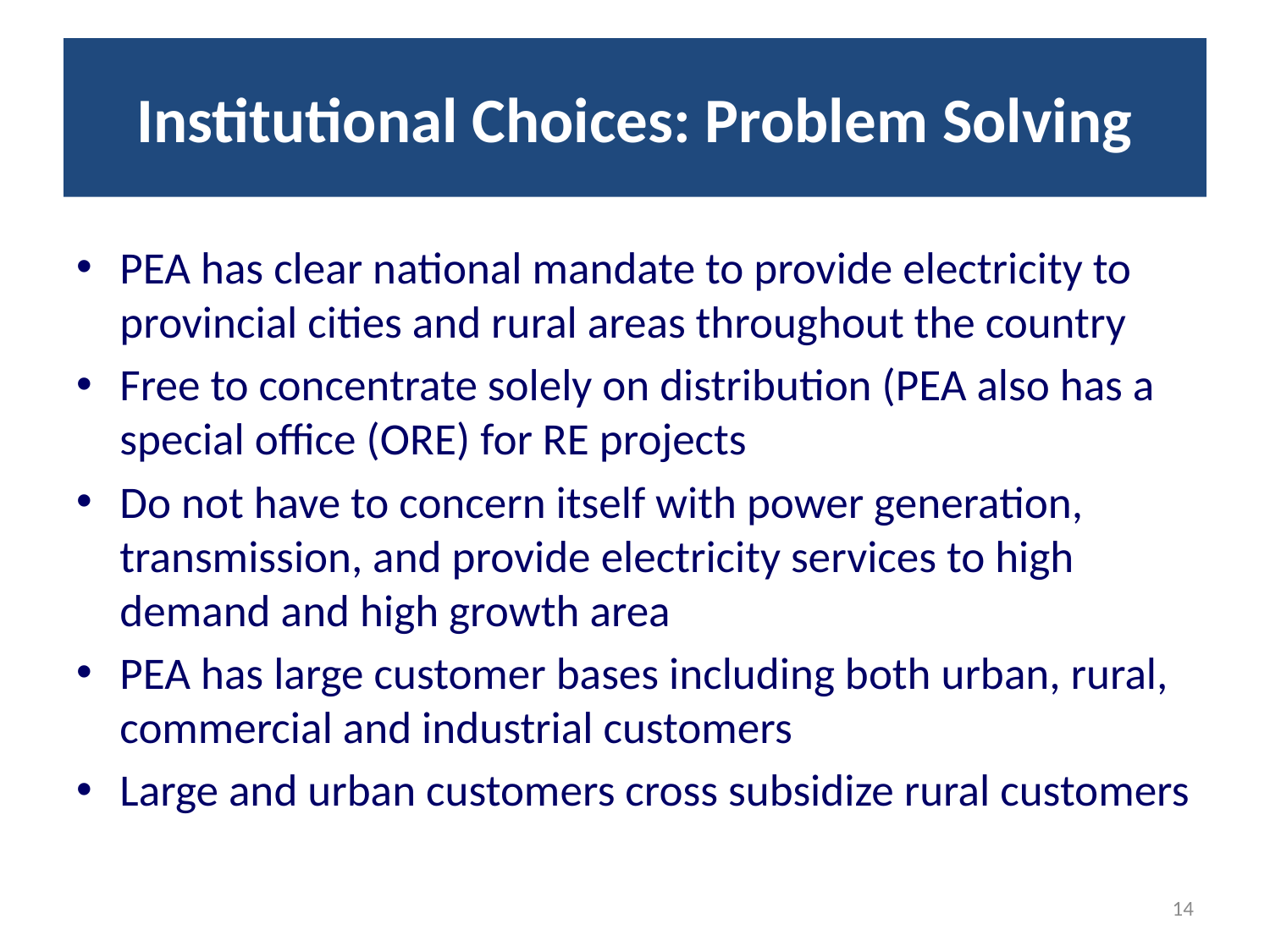

# Institutional Choices: Problem Solving
PEA has clear national mandate to provide electricity to provincial cities and rural areas throughout the country
Free to concentrate solely on distribution (PEA also has a special office (ORE) for RE projects
Do not have to concern itself with power generation, transmission, and provide electricity services to high demand and high growth area
PEA has large customer bases including both urban, rural, commercial and industrial customers
Large and urban customers cross subsidize rural customers

14